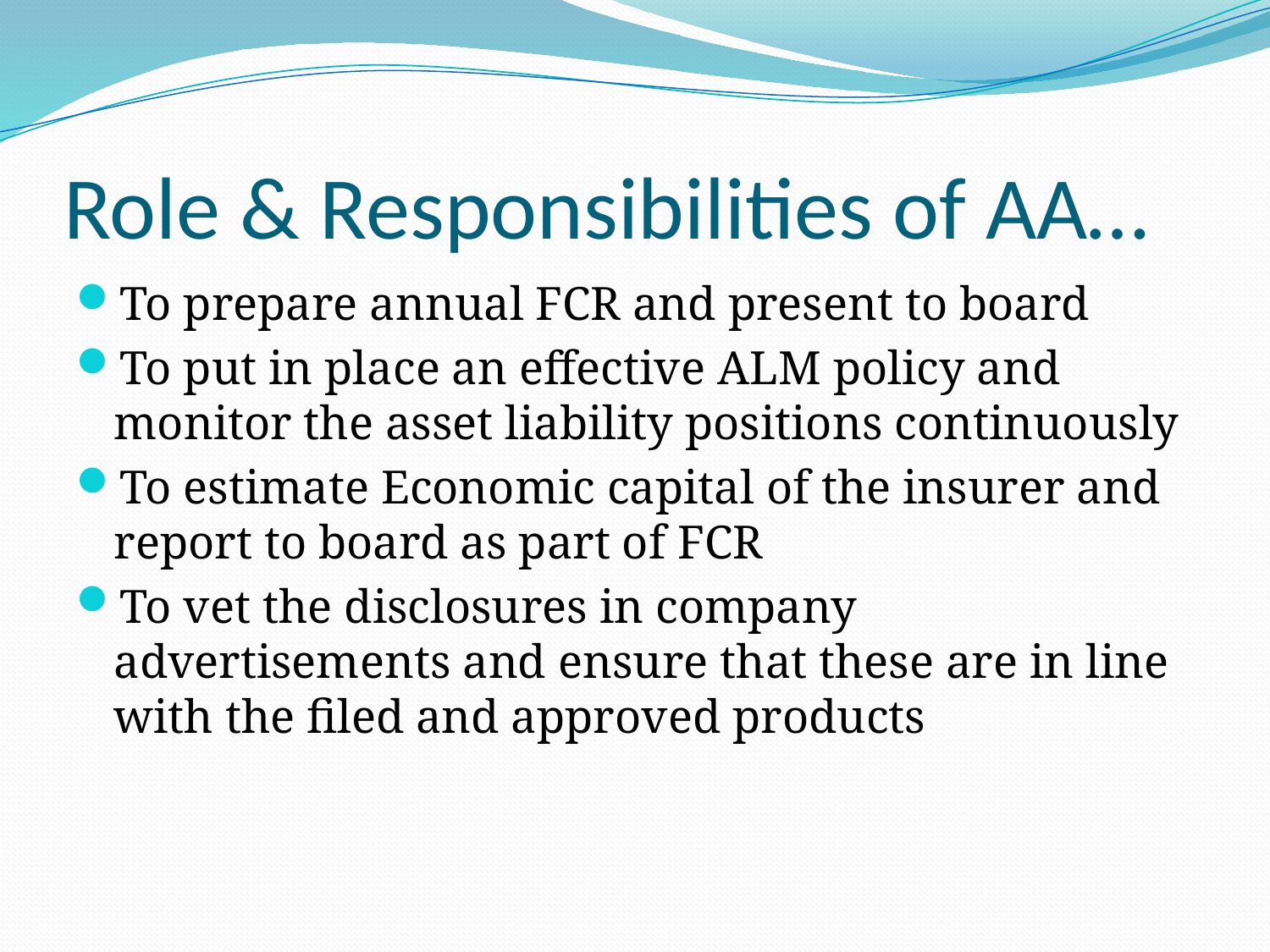

# Role & Responsibilities of AA…
To prepare annual FCR and present to board
To put in place an effective ALM policy and monitor the asset liability positions continuously
To estimate Economic capital of the insurer and report to board as part of FCR
To vet the disclosures in company advertisements and ensure that these are in line with the filed and approved products